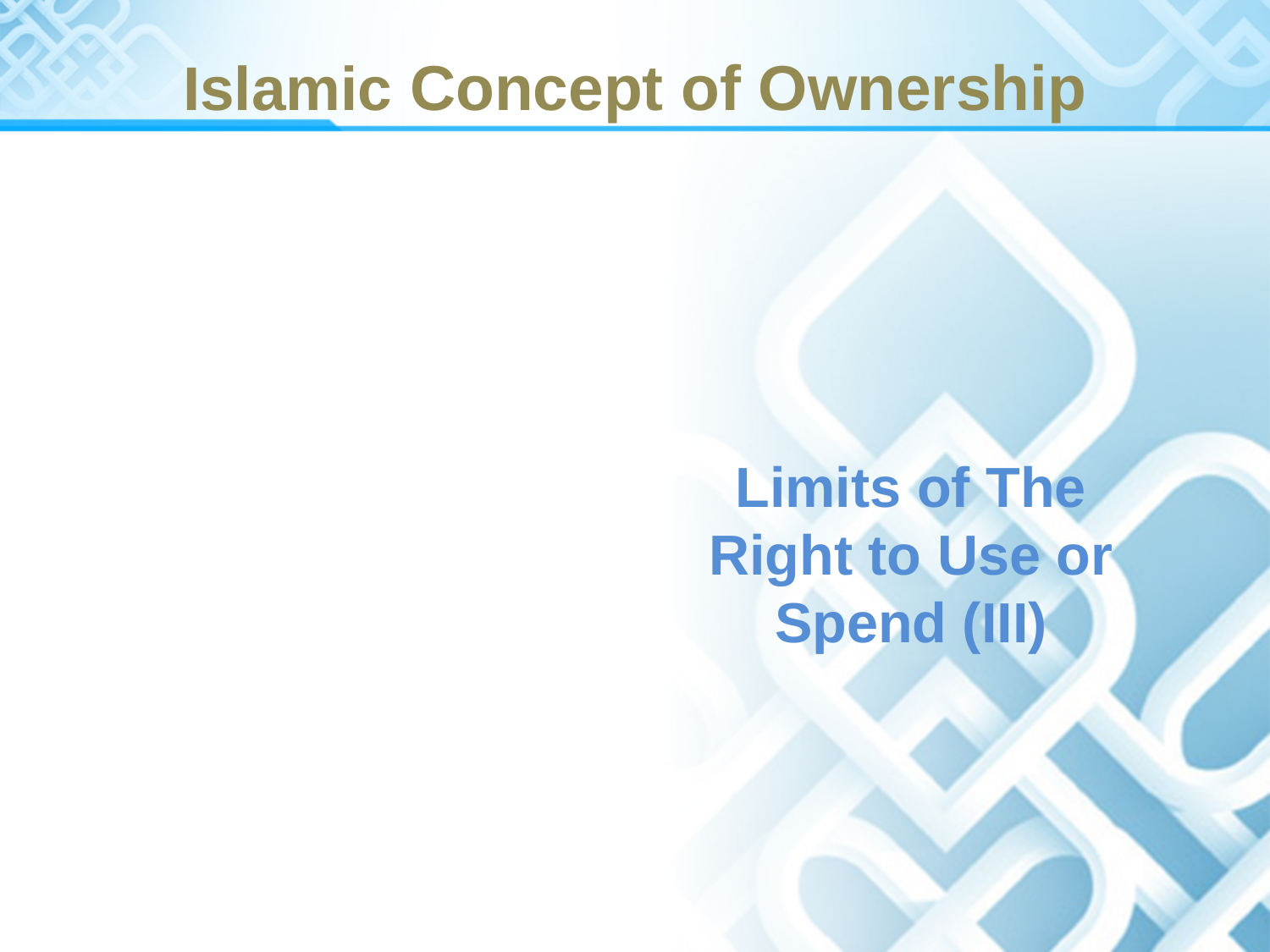

# Islamic Concept of Ownership
Limits of The Right to Use or Spend (III)